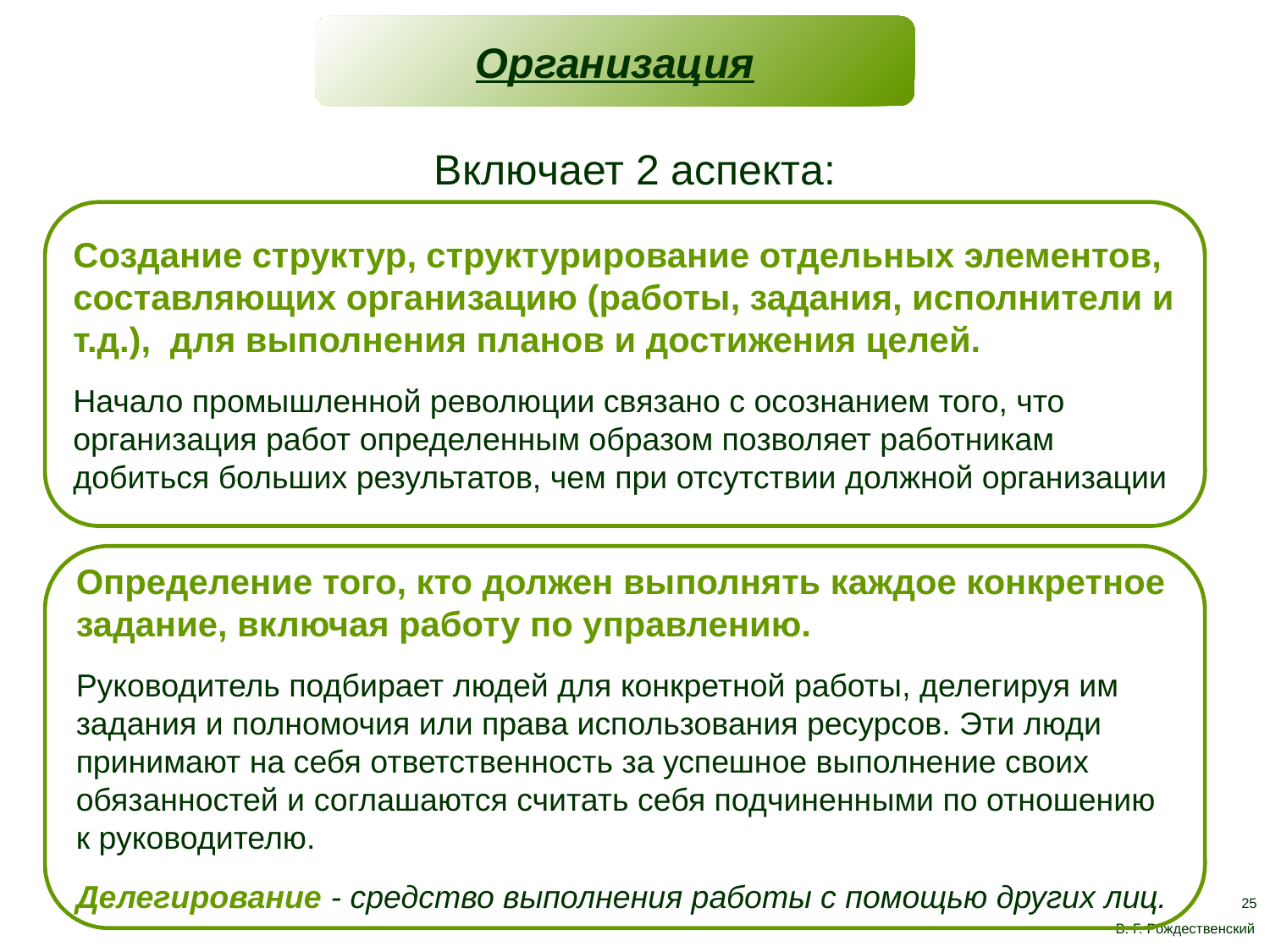

Организация
Включает 2 аспекта:
Cоздание структур, структурирование отдельных элементов,  составляющих организацию (работы, задания, исполнители и т.д.),  для выполнения планов и достижения целей.

Начало промышленной революции связано с осознанием того, что организация работ определенным образом позволяет работникам добиться больших результатов, чем при отсутствии должной организации
Определение того, кто должен выполнять каждое конкретное задание, включая работу по управлению.

Руководитель подбирает людей для конкретной работы, делегируя им задания и полномочия или права использования ресурсов. Эти люди принимают на себя ответственность за успешное выполнение своих обязанностей и соглашаются считать себя подчиненными по отношению к руководителю.

Делегирование - средство выполнения работы с помощью других лиц.
25
В. Г. Рождественский